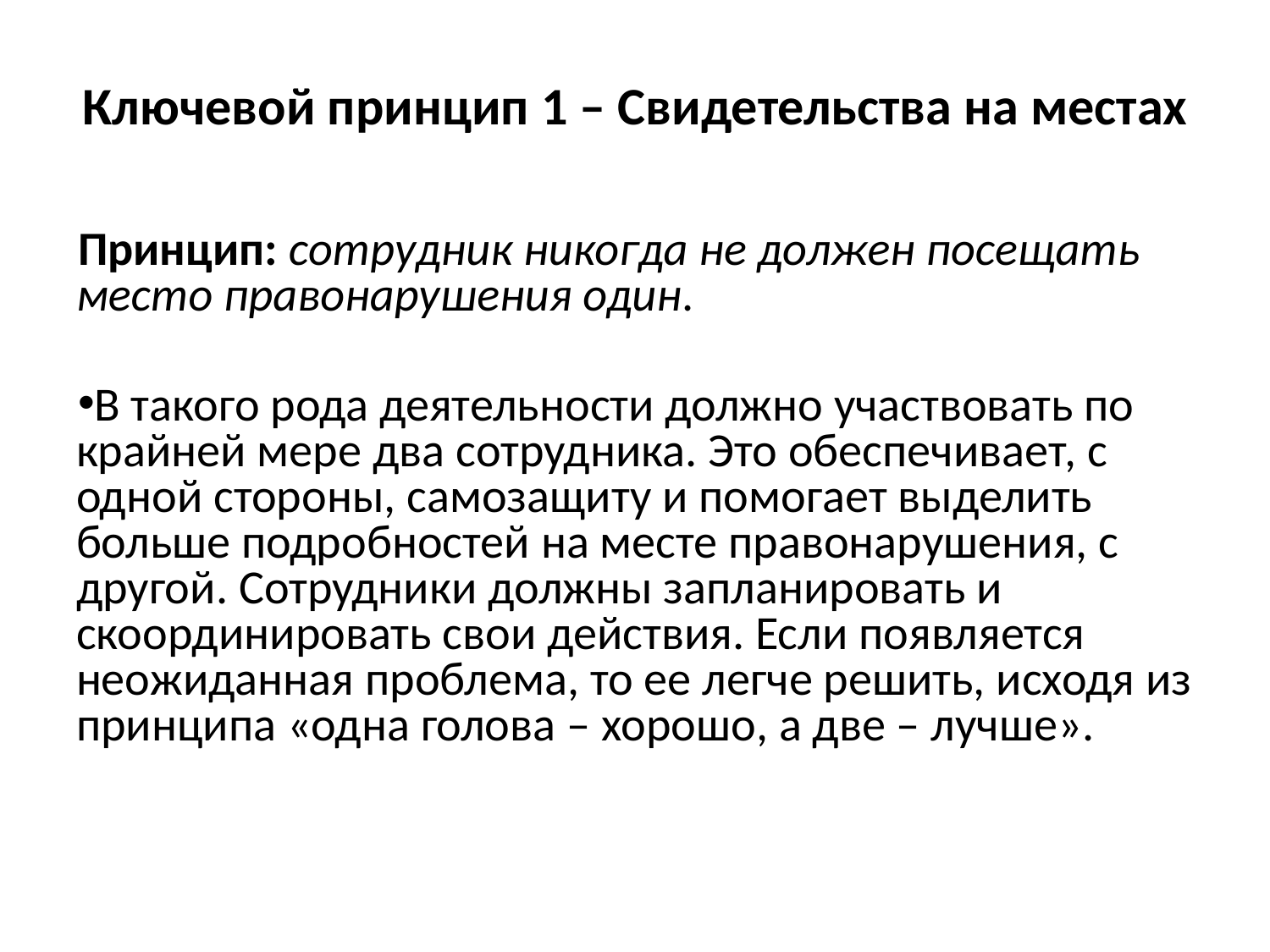

# Ключевой принцип 1 – Свидетельства на местах
Принцип: сотрудник никогда не должен посещать место правонарушения один.

В такого рода деятельности должно участвовать по крайней мере два сотрудника. Это обеспечивает, с одной стороны, самозащиту и помогает выделить больше подробностей на месте правонарушения, с другой. Сотрудники должны запланировать и скоординировать свои действия. Если появляется неожиданная проблема, то ее легче решить, исходя из принципа «одна голова – хорошо, а две – лучше».